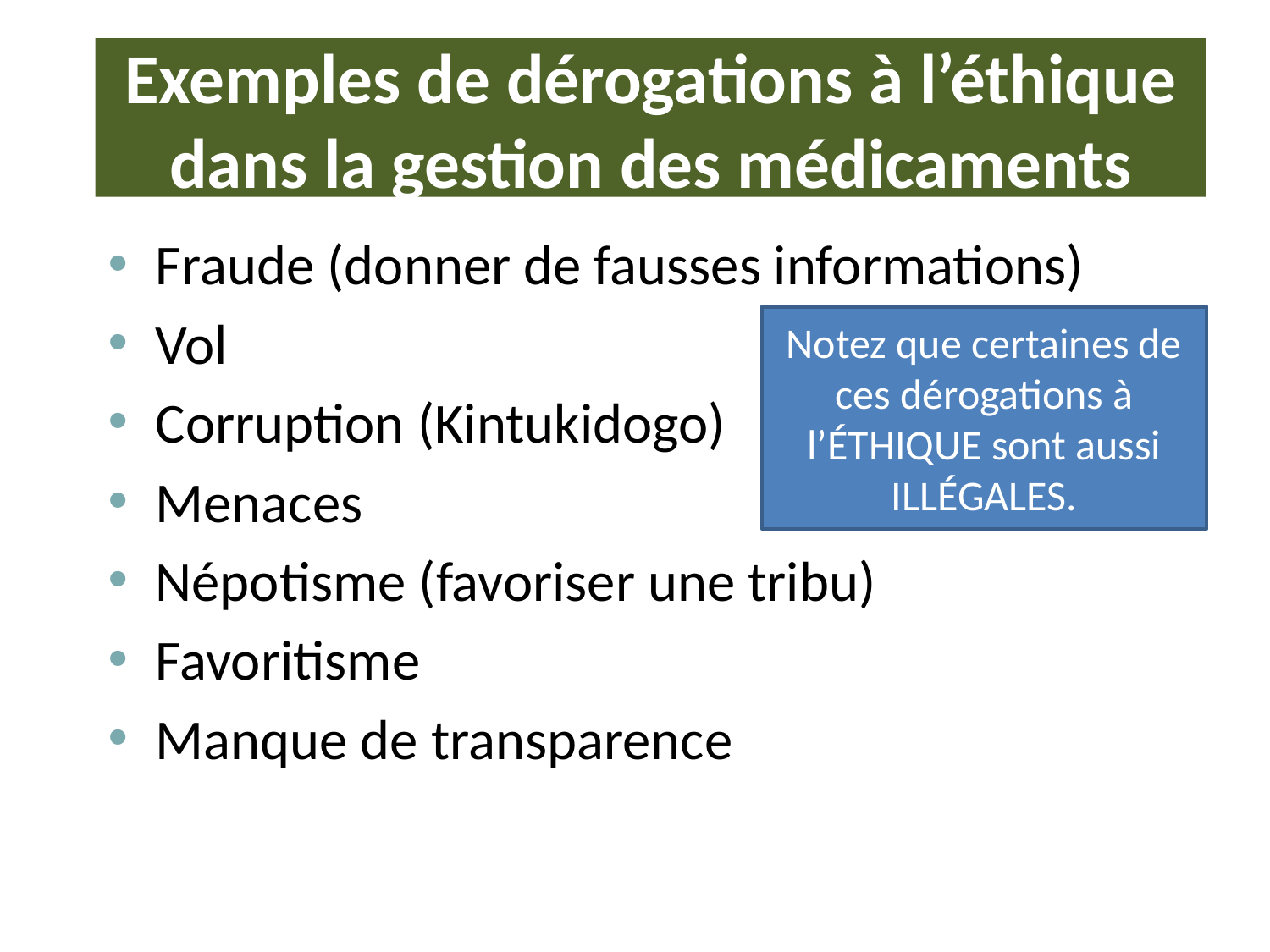

# Exemples de dérogations à l’éthique dans la gestion des médicaments
Fraude (donner de fausses informations)
Vol
Corruption (Kintukidogo)
Menaces
Népotisme (favoriser une tribu)
Favoritisme
Manque de transparence
Notez que certaines de ces dérogations à l’ÉTHIQUE sont aussi ILLÉGALES.